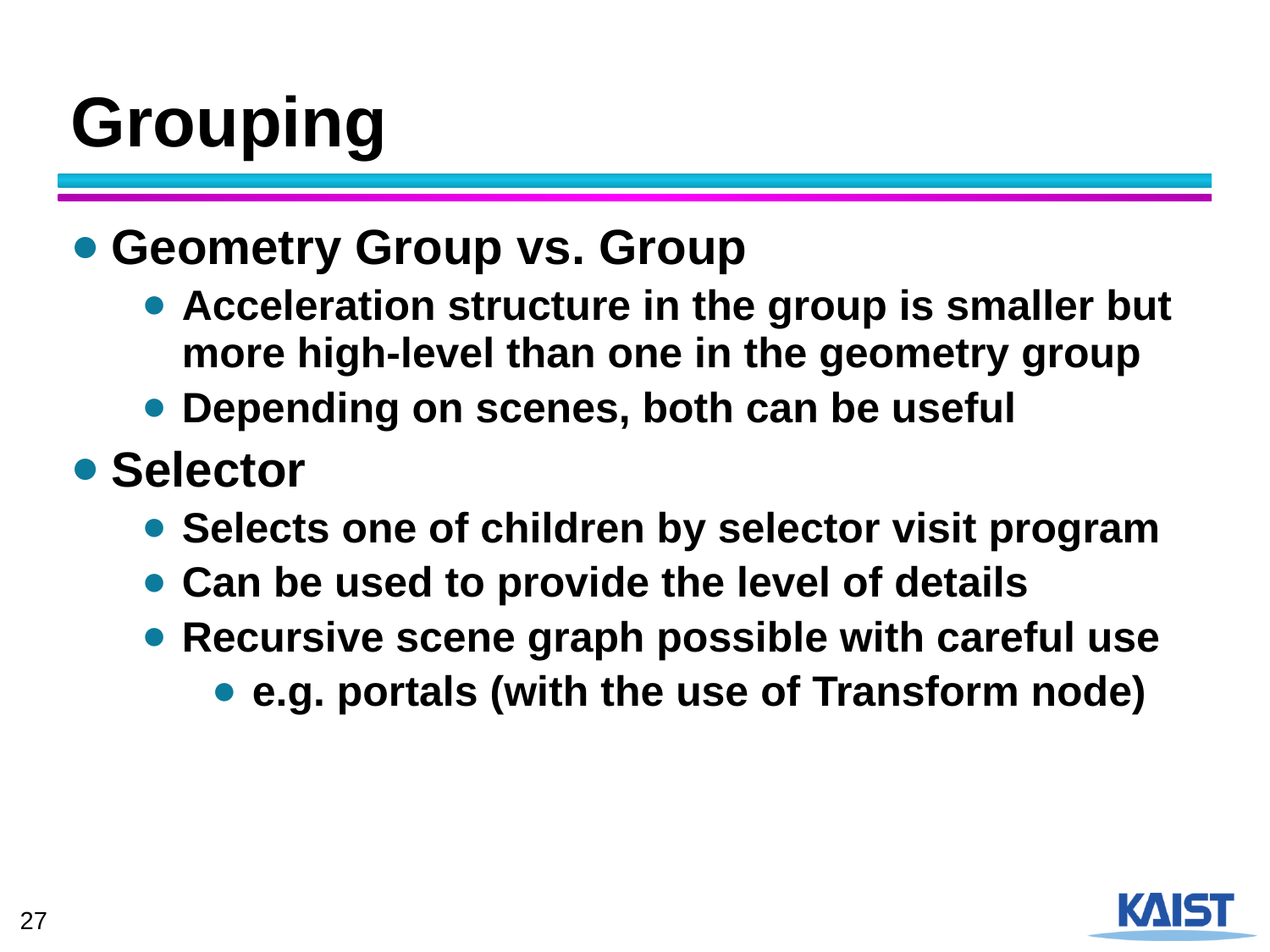

# Grouping
Geometry Group vs. Group
Acceleration structure in the group is smaller but more high-level than one in the geometry group
Depending on scenes, both can be useful
Selector
Selects one of children by selector visit program
Can be used to provide the level of details
Recursive scene graph possible with careful use
e.g. portals (with the use of Transform node)